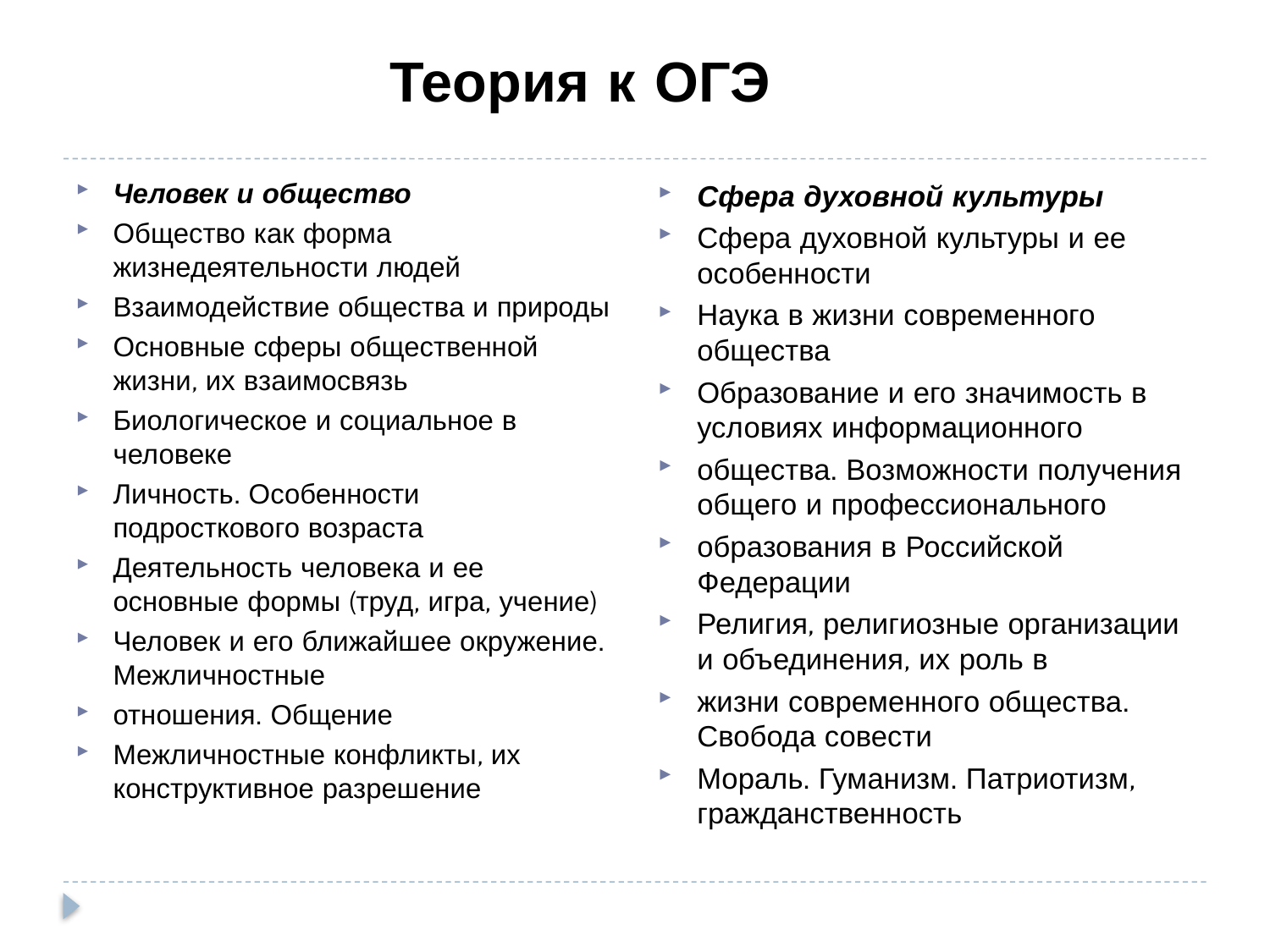

Теория к ОГЭ

Человек и общество
Общество как форма жизнедеятельности людей
Взаимодействие общества и природы
Основные сферы общественной жизни, их взаимосвязь
Биологическое и социальное в человеке
Личность. Особенности подросткового возраста
Деятельность человека и ее основные формы (труд, игра, учение)
Человек и его ближайшее окружение. Межличностные
отношения. Общение
Межличностные конфликты, их конструктивное разрешение

Сфера духовной культуры
Сфера духовной культуры и ее особенности
Наука в жизни современного общества
Образование и его значимость в условиях информационного
общества. Возможности получения общего и профессионального
образования в Российской Федерации
Религия, религиозные организации и объединения, их роль в
жизни современного общества. Свобода совести
Мораль. Гуманизм. Патриотизм, гражданственность